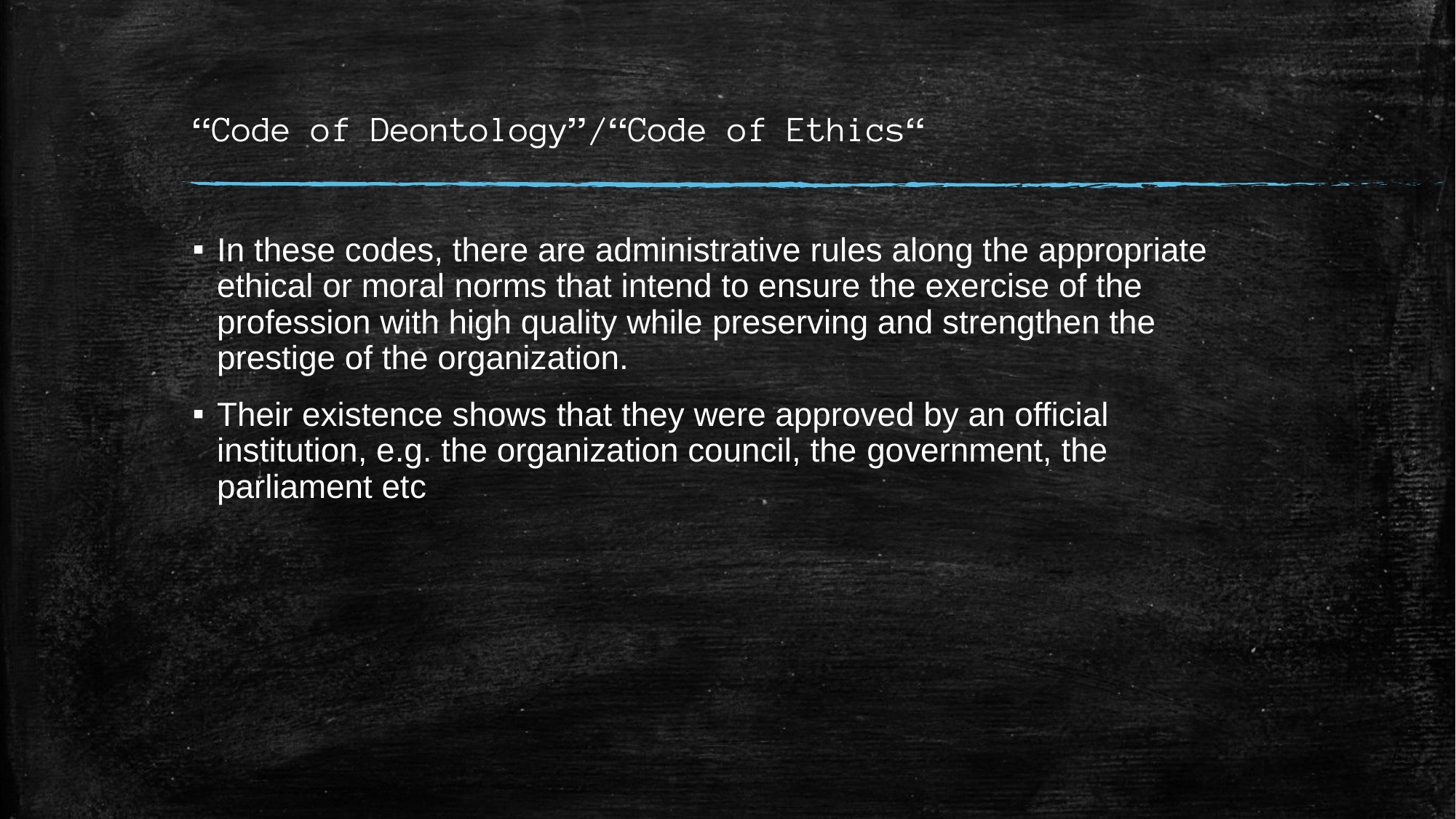

# “Code of Deontology”/“Code of Ethics“
In these codes, there are administrative rules along the appropriate ethical or moral norms that intend to ensure the exercise of the profession with high quality while preserving and strengthen the prestige of the organization.
Their existence shows that they were approved by an official institution, e.g. the organization council, the government, the parliament etc